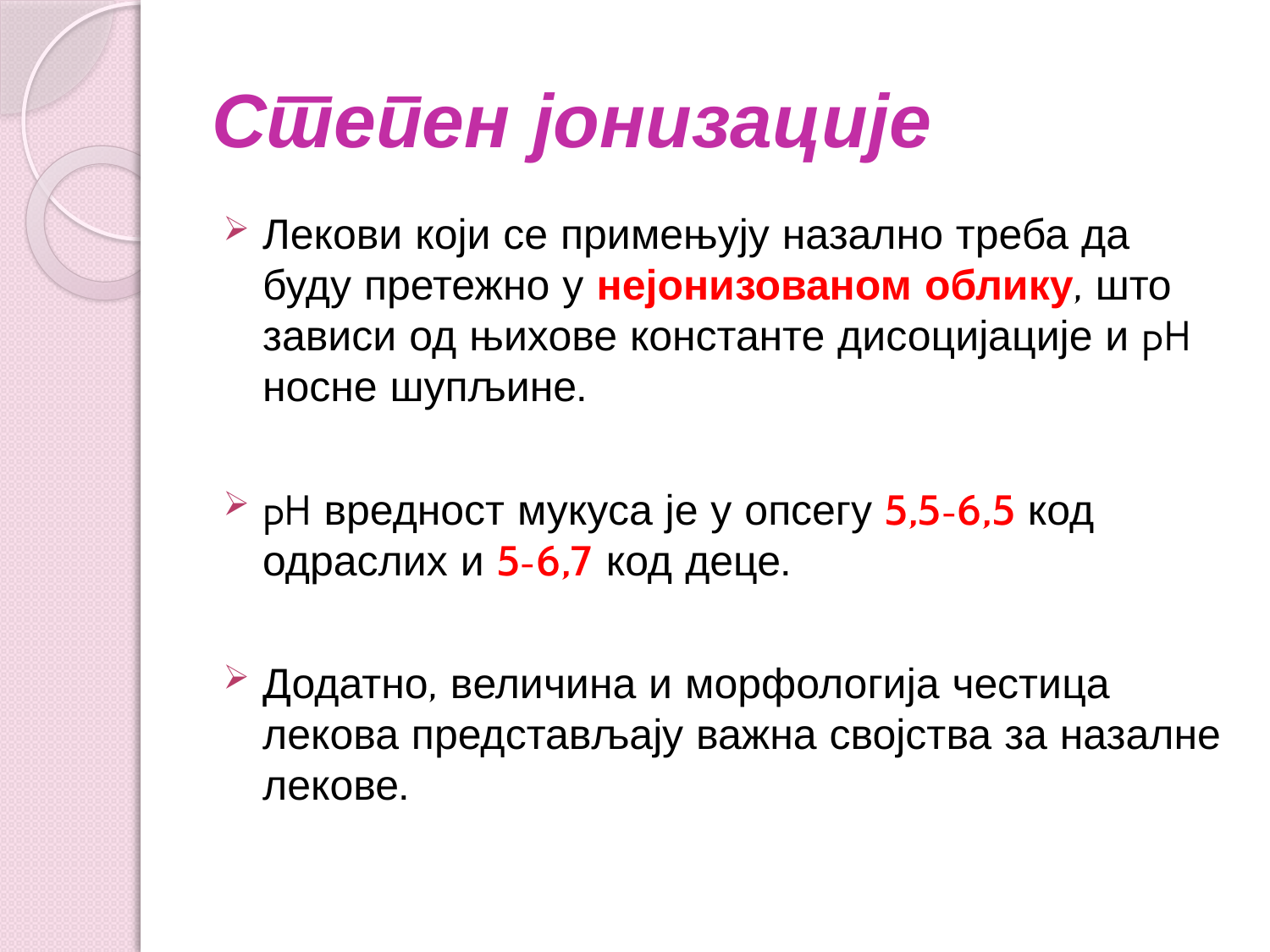

# Степен јонизације
Лекови који се примењују назално треба да буду претежно у нејонизованом облику, што зависи од њихове константе дисоцијације и pH носне шупљине.

pH вредност мукуса је у опсегу 5,5-6,5 код одраслих и 5-6,7 код деце.

Додатно, величина и морфологија честица лекова представљају важна својства за назалне лекове.